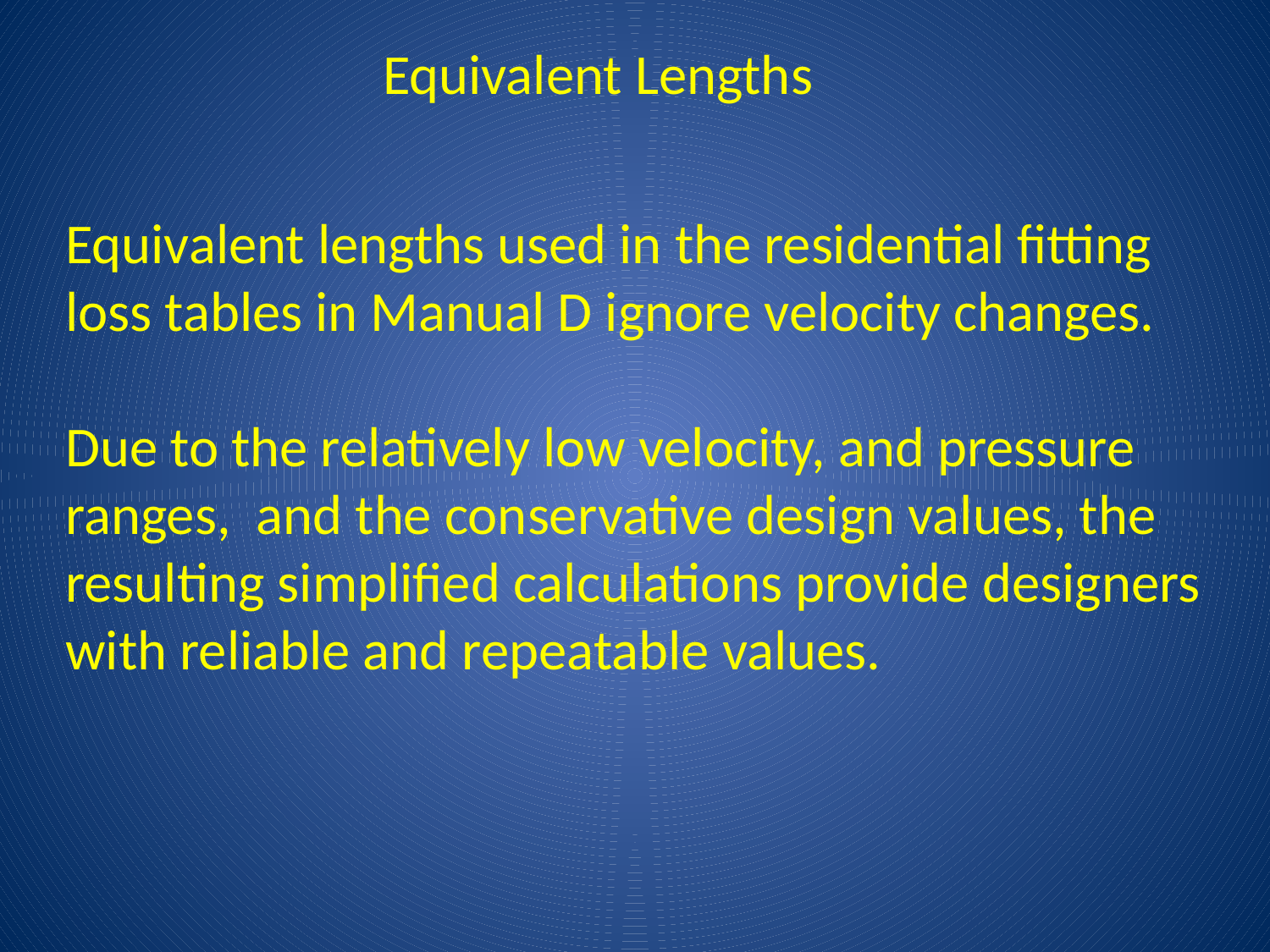

Equivalent Lengths
Equivalent lengths used in the residential fitting loss tables in Manual D ignore velocity changes.

Due to the relatively low velocity, and pressure ranges,  and the conservative design values, the resulting simplified calculations provide designers with reliable and repeatable values.